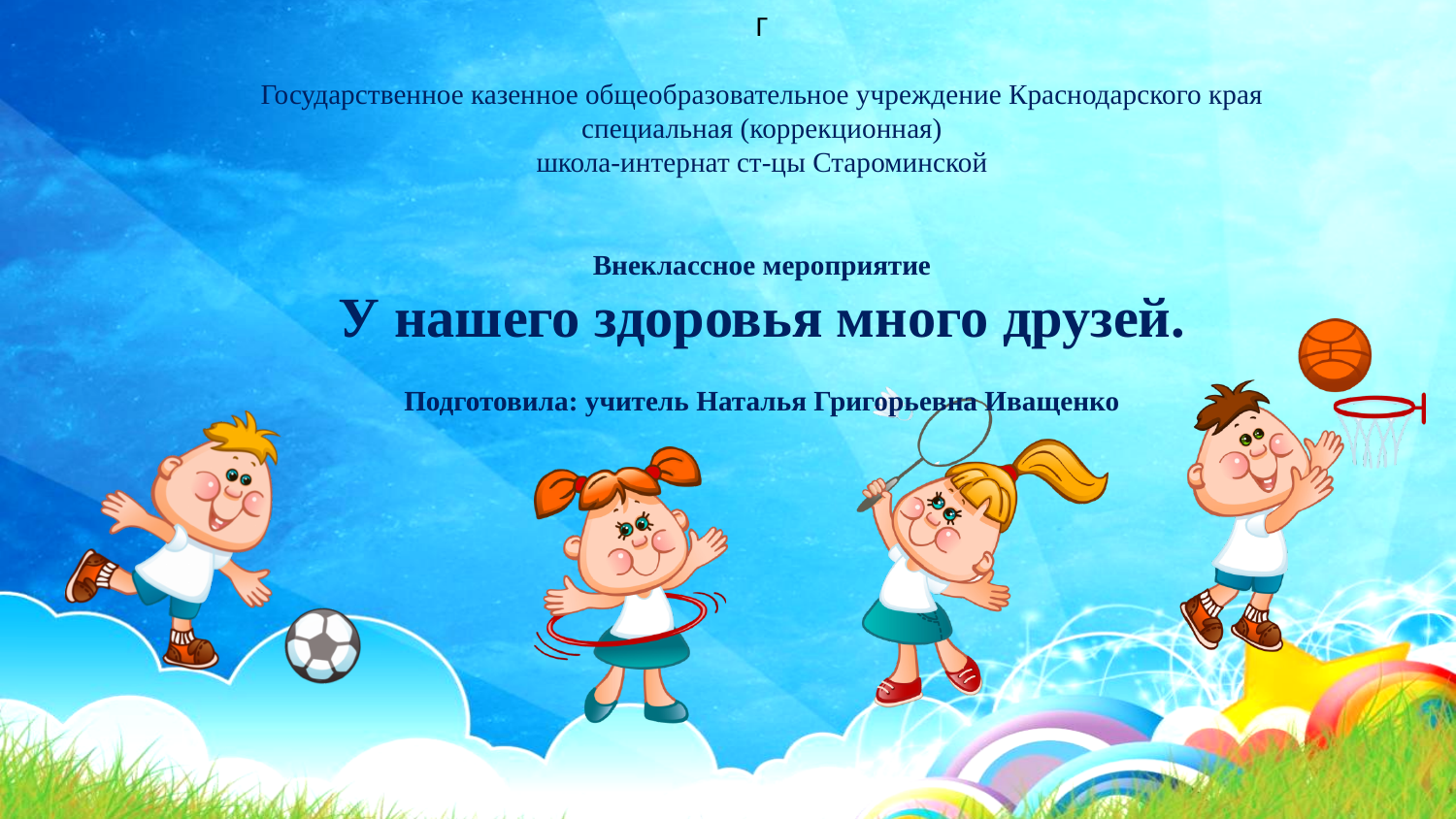

Г

Государственное казенное общеобразовательное учреждение Краснодарского края специальная (коррекционная)
школа-интернат ст-цы Староминской

Внеклассное мероприятие
У нашего здоровья много друзей.

Подготовила: учитель Наталья Григорьевна Иващенко